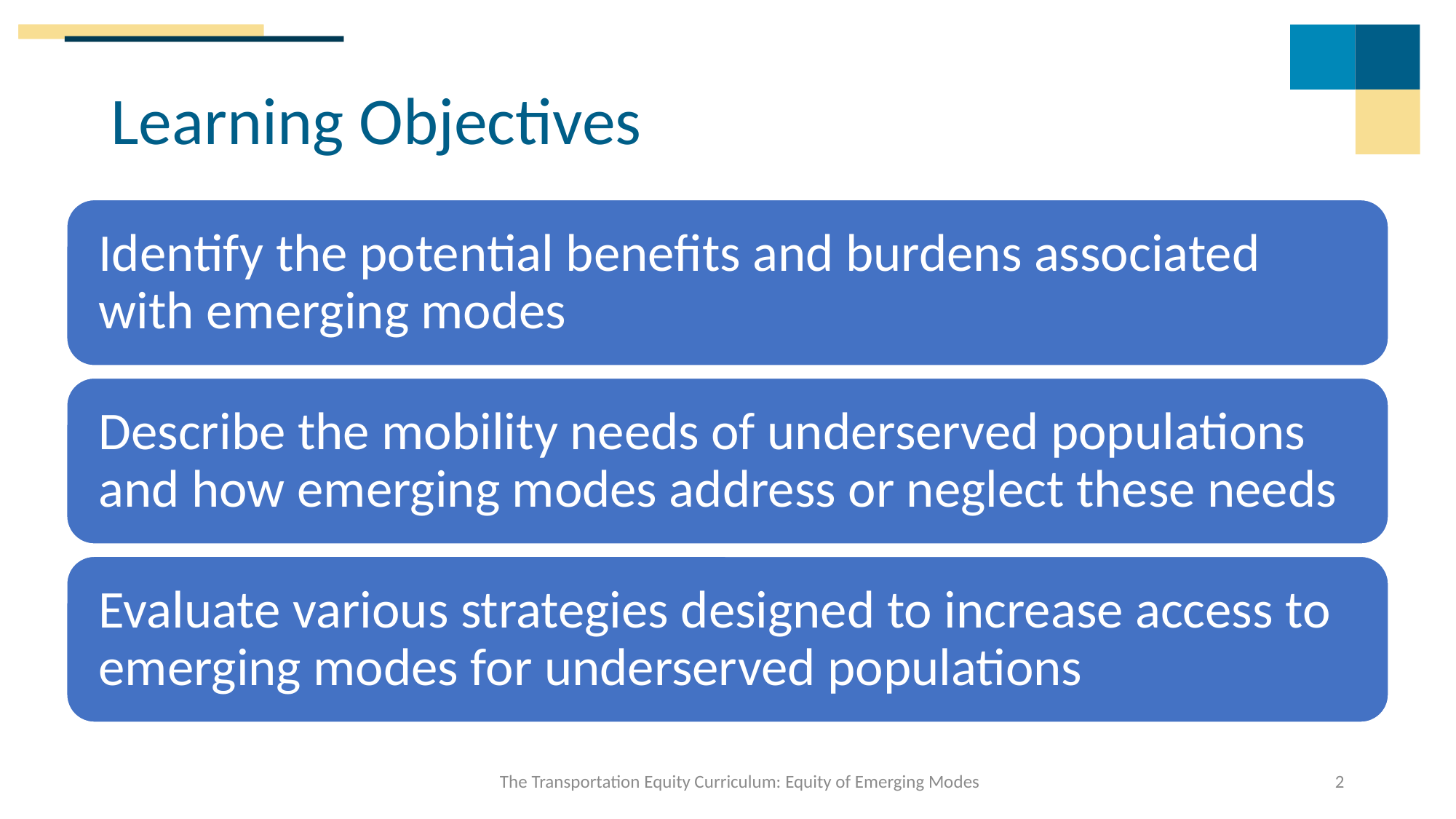

# Learning Objectives
Identify the potential benefits and burdens associated with emerging modes
Describe the mobility needs of underserved populations and how emerging modes address or neglect these needs
Evaluate various strategies designed to increase access to emerging modes for underserved populations
The Transportation Equity Curriculum: Equity of Emerging Modes
2